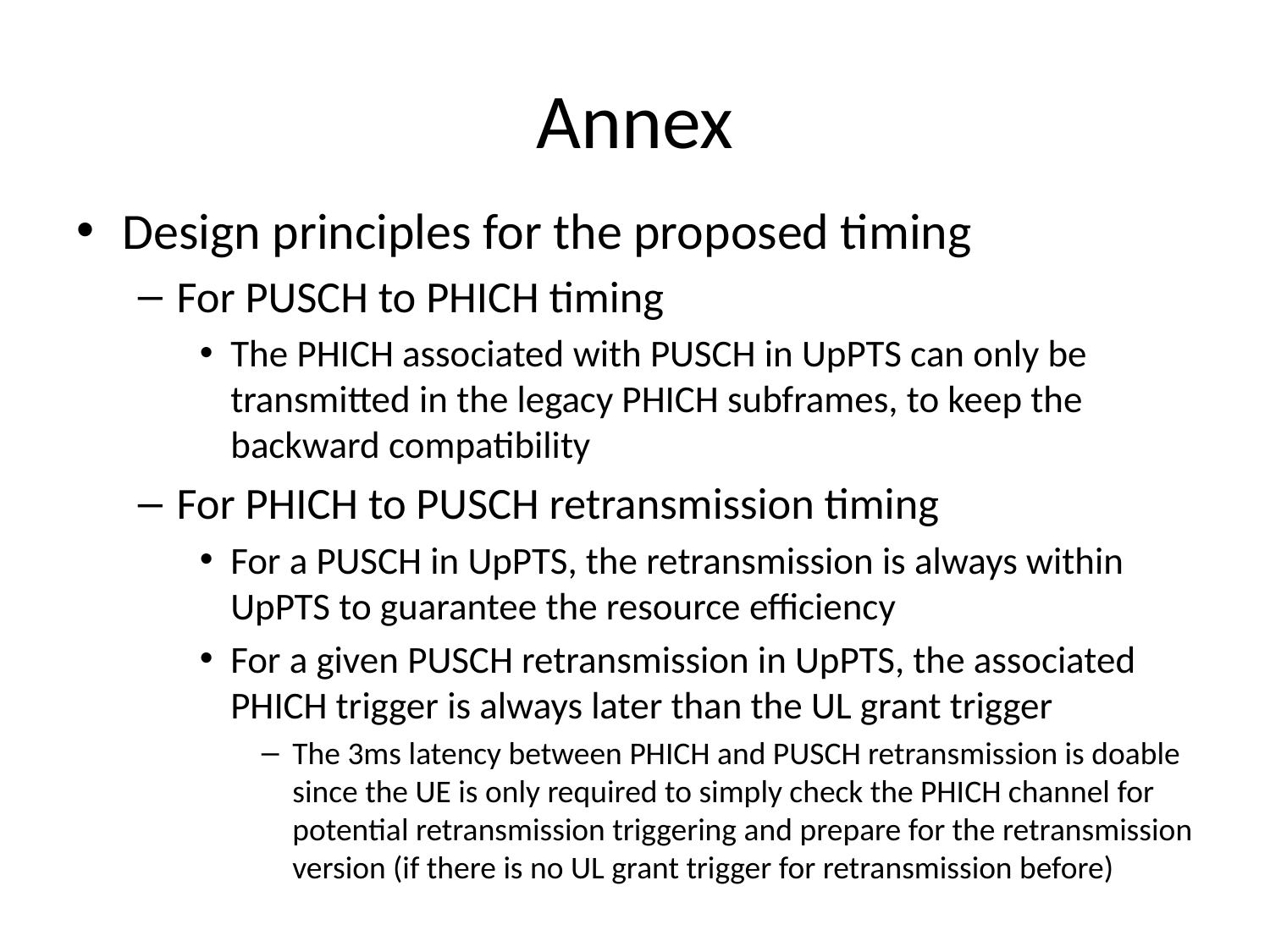

# Annex
Design principles for the proposed timing
For PUSCH to PHICH timing
The PHICH associated with PUSCH in UpPTS can only be transmitted in the legacy PHICH subframes, to keep the backward compatibility
For PHICH to PUSCH retransmission timing
For a PUSCH in UpPTS, the retransmission is always within UpPTS to guarantee the resource efficiency
For a given PUSCH retransmission in UpPTS, the associated PHICH trigger is always later than the UL grant trigger
The 3ms latency between PHICH and PUSCH retransmission is doable since the UE is only required to simply check the PHICH channel for potential retransmission triggering and prepare for the retransmission version (if there is no UL grant trigger for retransmission before)